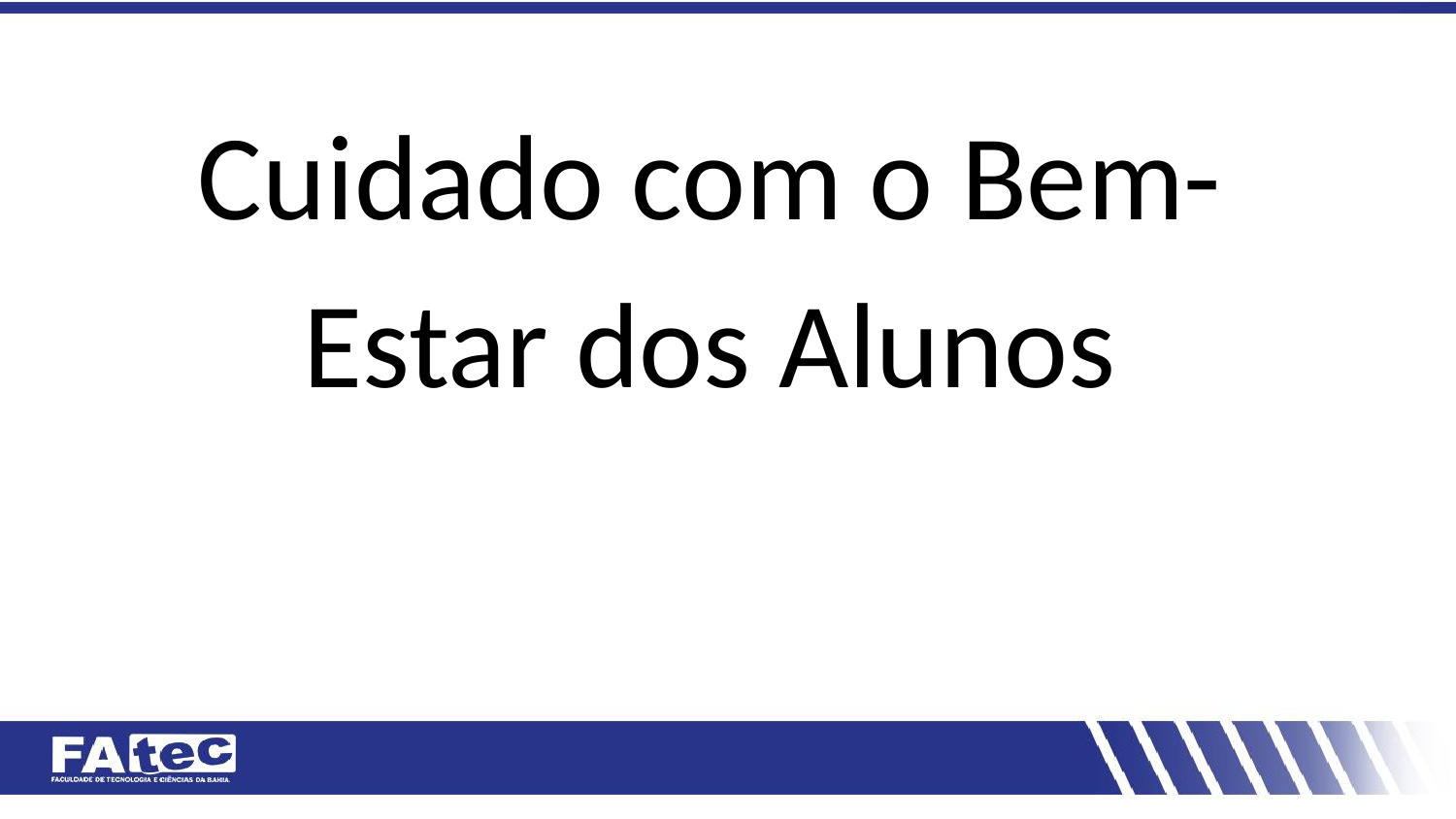

# Cuidado com o Bem-Estar dos Alunos